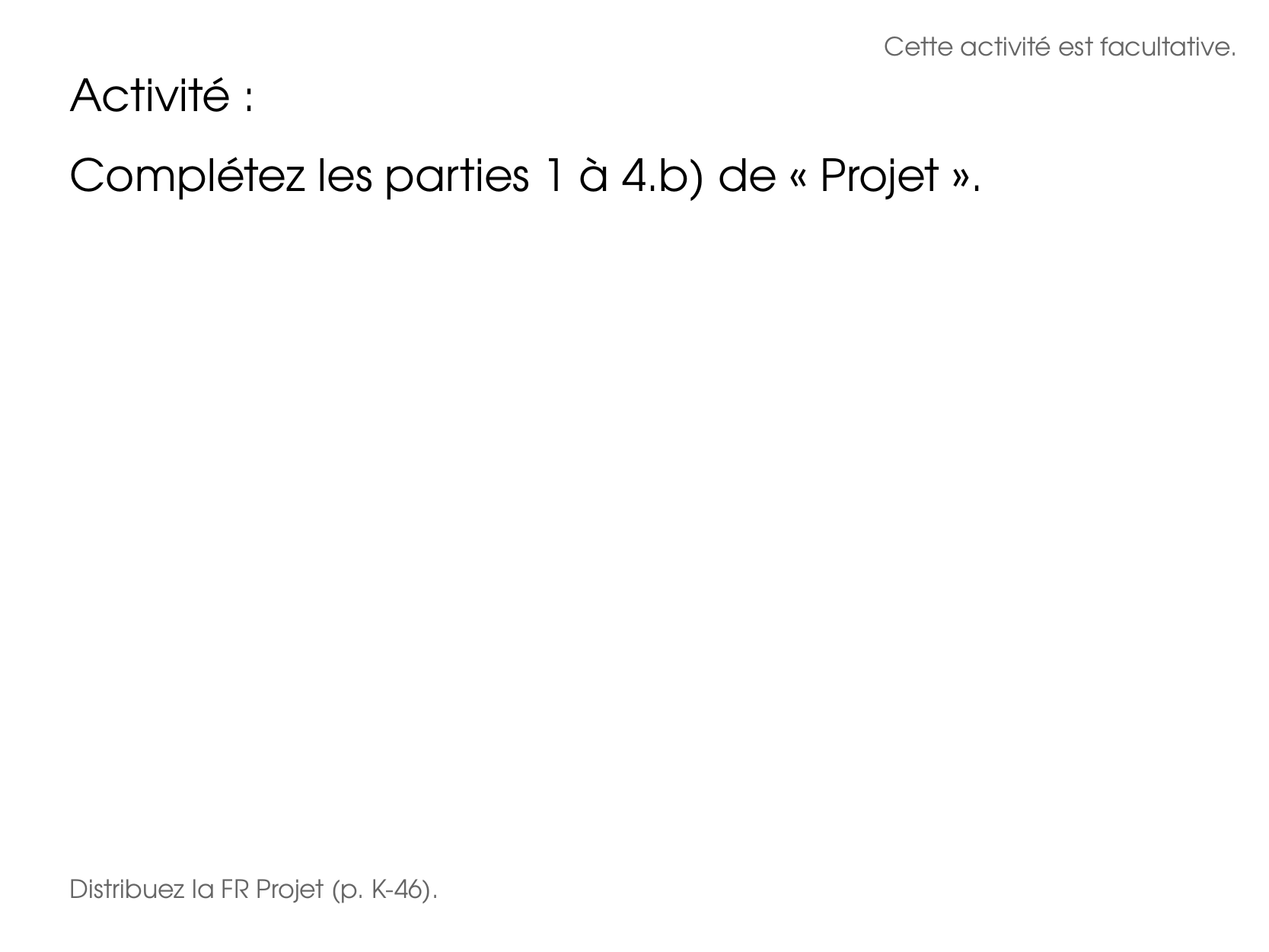

Cette activité est facultative.
Activité :
Complétez les parties 1 à 4.b) de « Projet ».
Distribuez la FR Projet (p. K-46).